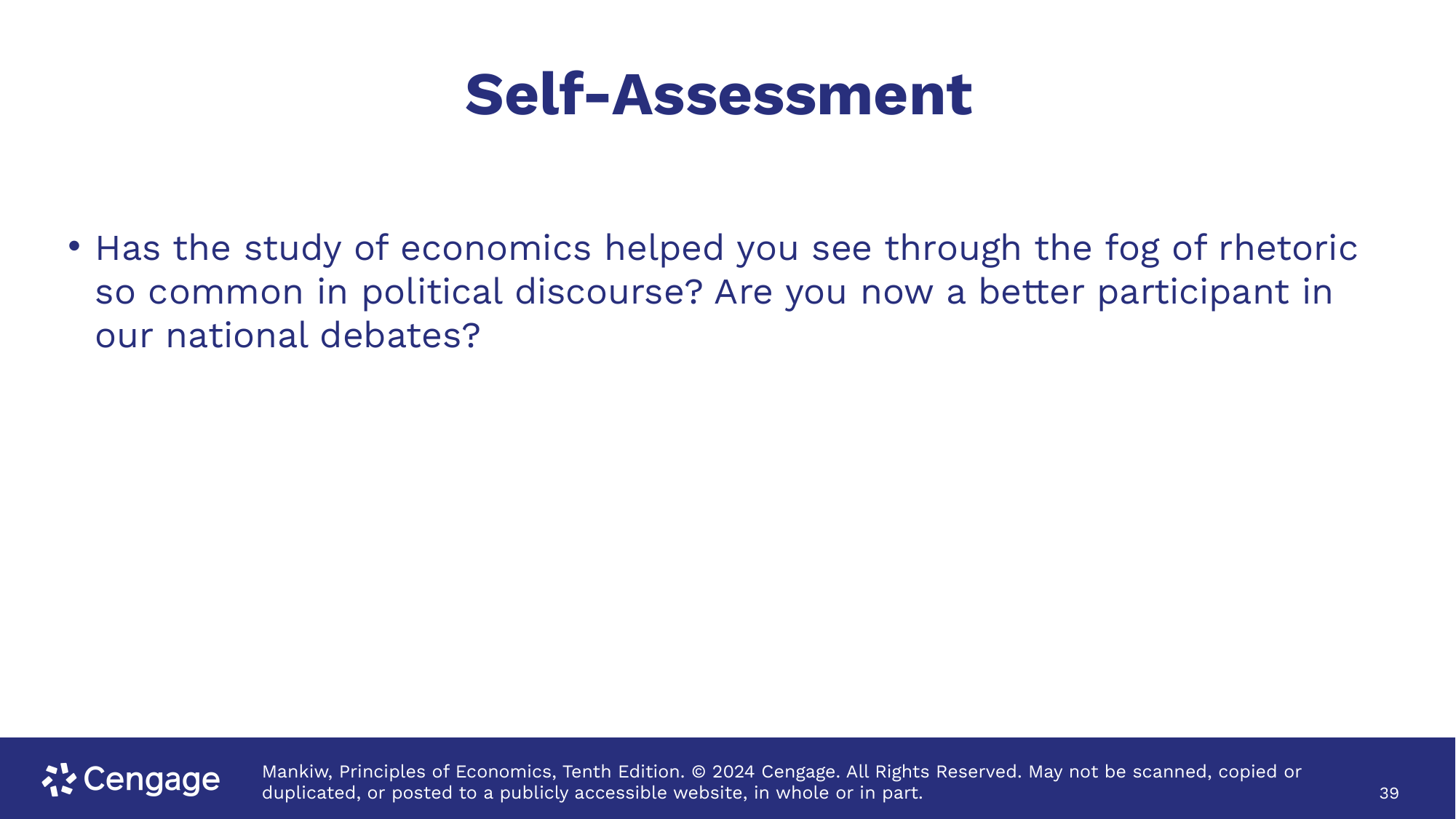

# Self-Assessment
Has the study of economics helped you see through the fog of rhetoric so common in political discourse? Are you now a better participant in our national debates?